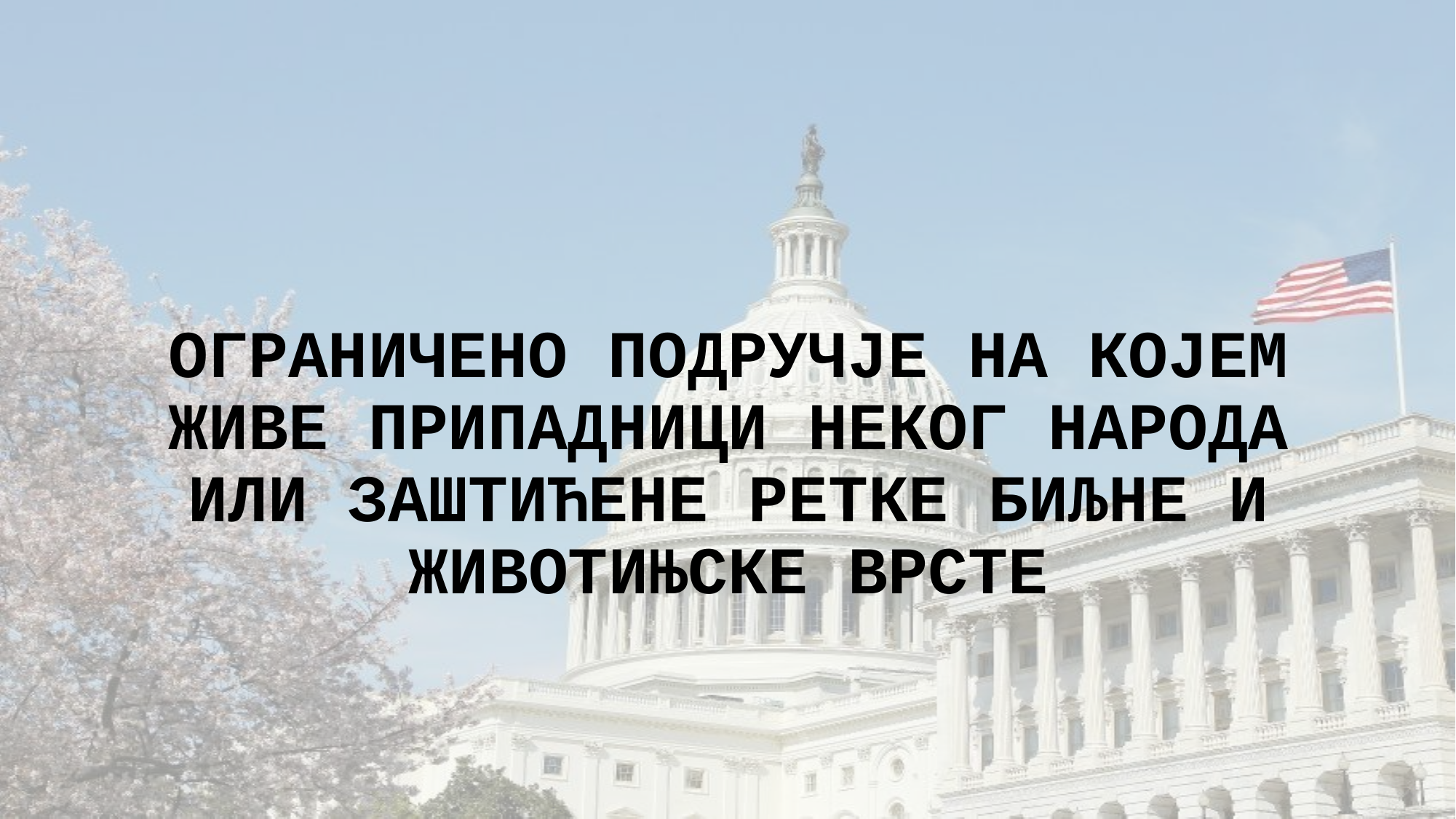

# ОГРАНИЧЕНО ПОДРУЧЈЕ НА КОЈЕМ ЖИВЕ ПРИПАДНИЦИ НЕКОГ НАРОДА ИЛИ ЗАШТИЋЕНЕ РЕТКЕ БИЉНЕ И ЖИВОТИЊСКЕ ВРСТЕ